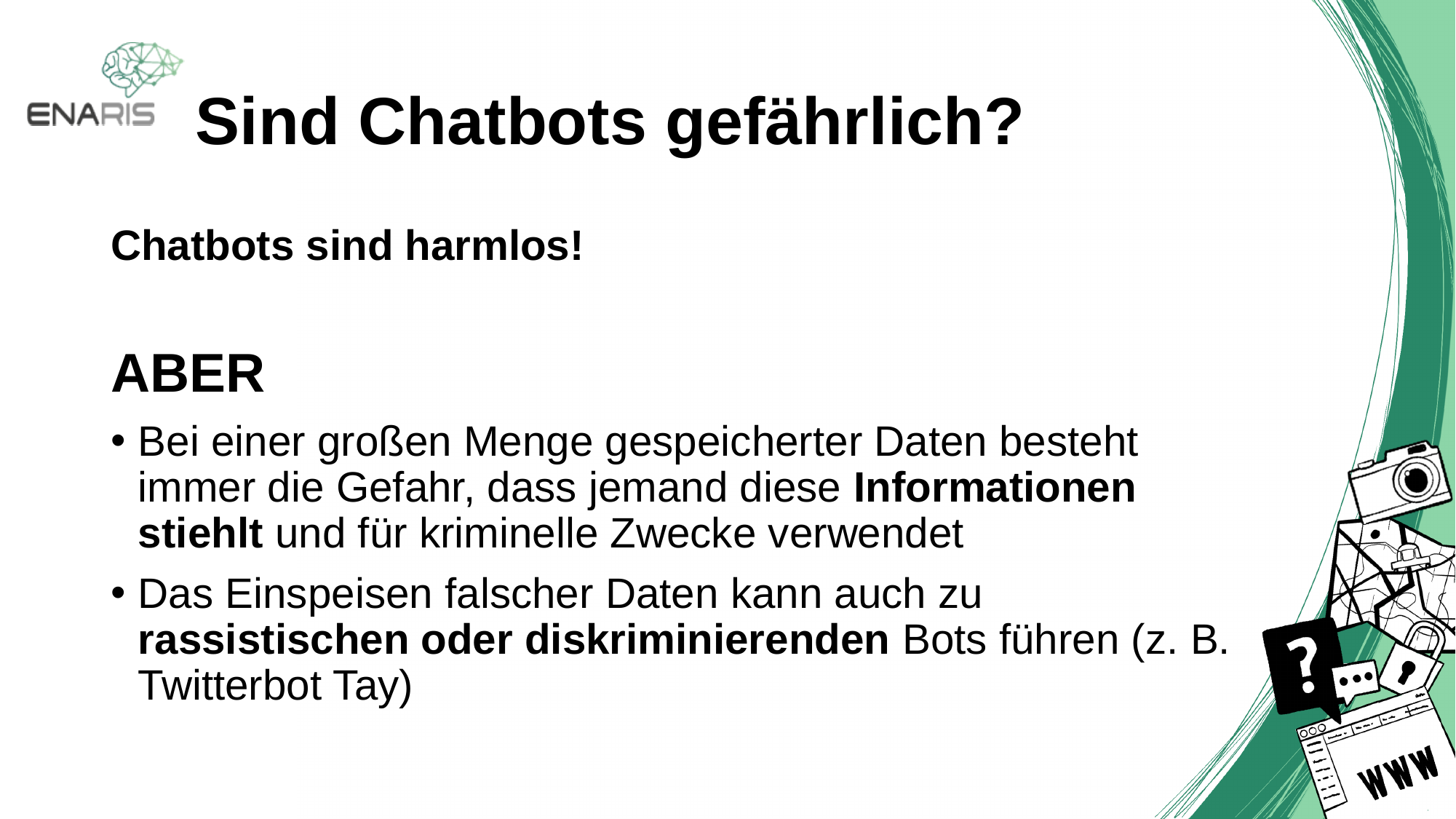

# Sind Chatbots gefährlich?
Chatbots sind harmlos!

ABER
Bei einer großen Menge gespeicherter Daten besteht immer die Gefahr, dass jemand diese Informationen stiehlt und für kriminelle Zwecke verwendet
Das Einspeisen falscher Daten kann auch zu rassistischen oder diskriminierenden Bots führen (z. B. Twitterbot Tay)